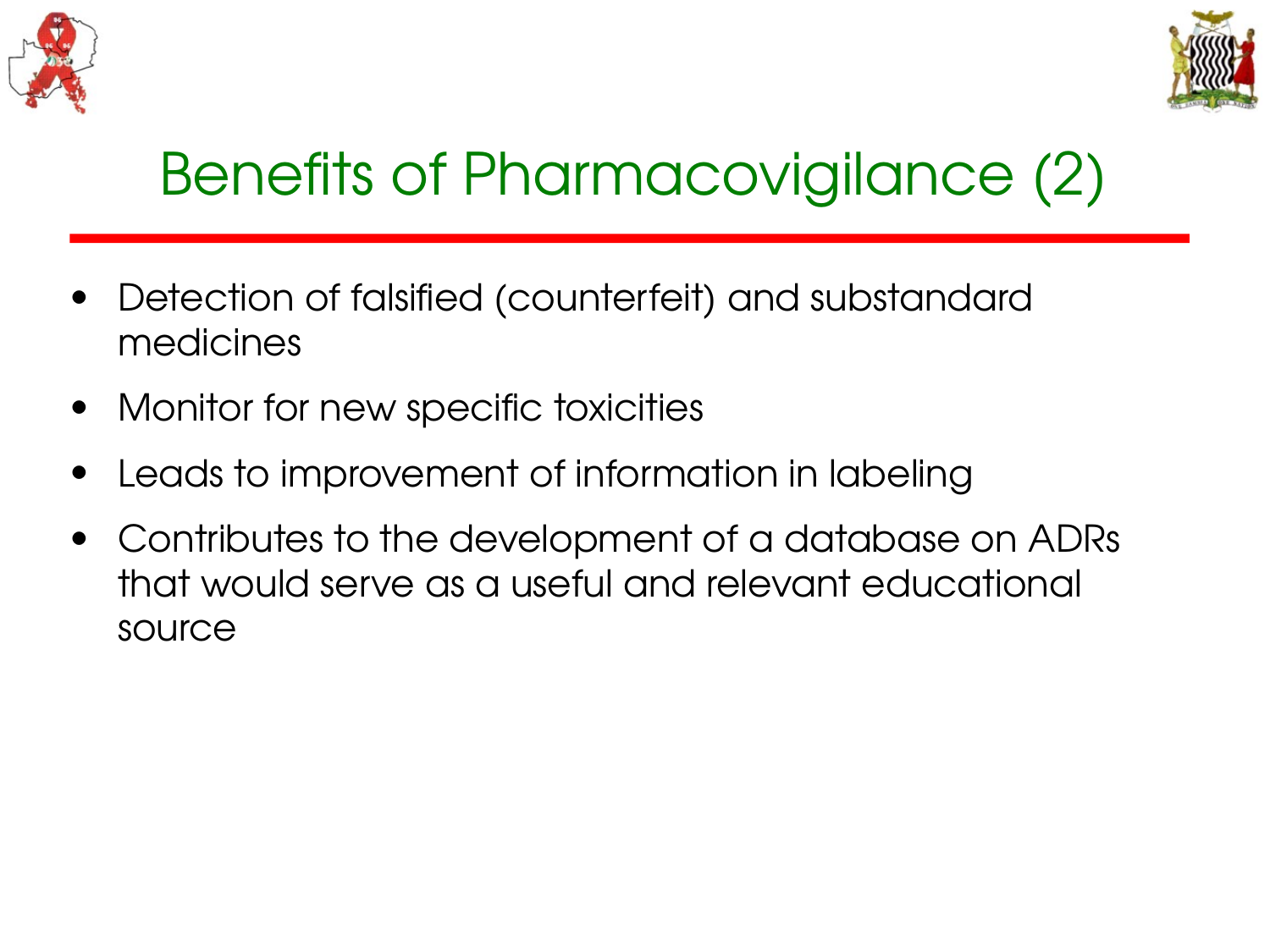

Benefits of Pharmacovigilance (2)
Detection of falsified (counterfeit) and substandard medicines
Monitor for new specific toxicities
Leads to improvement of information in labeling
Contributes to the development of a database on ADRs that would serve as a useful and relevant educational source